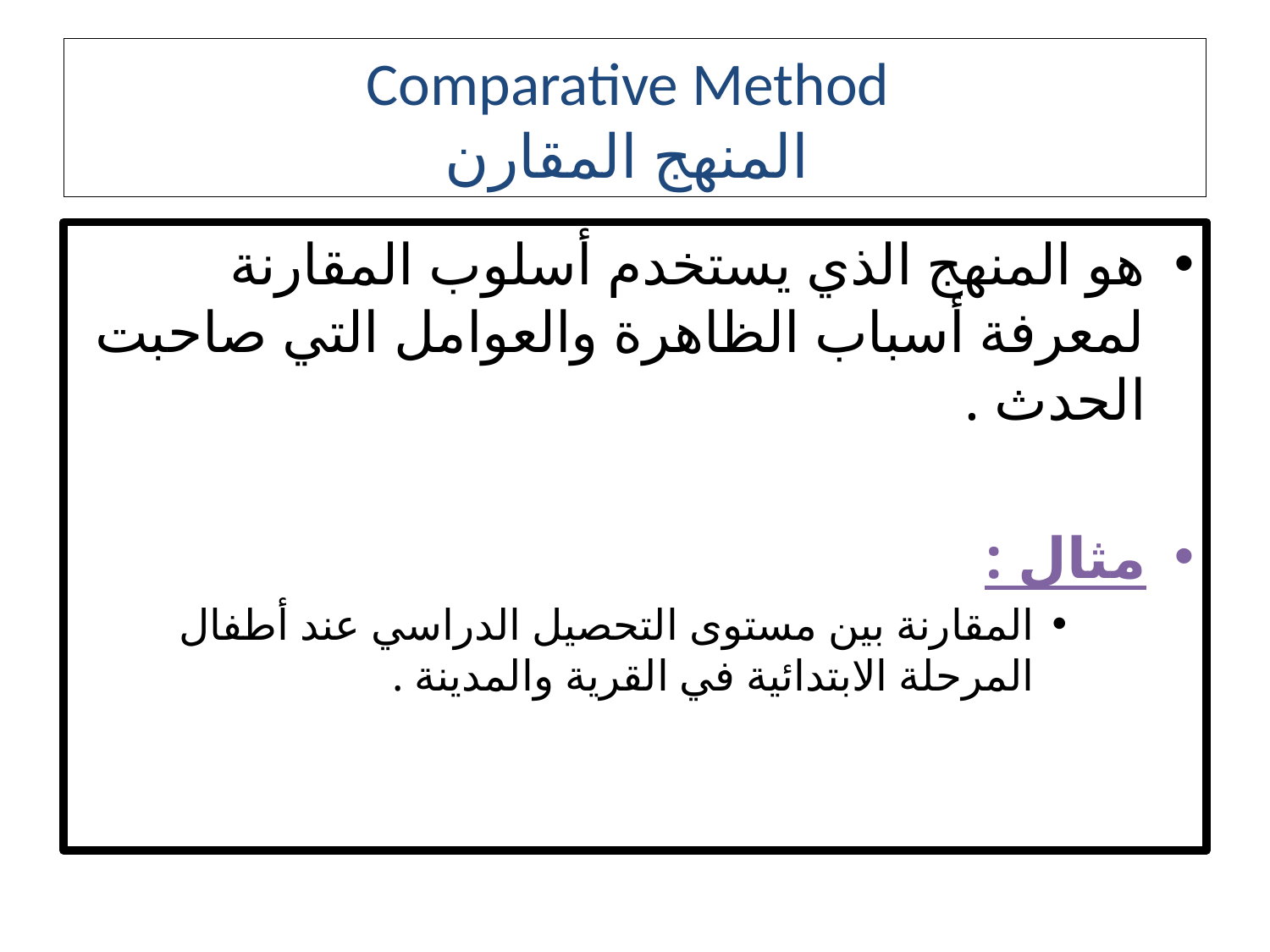

# Comparative Method المنهج المقارن
هو المنهج الذي يستخدم أسلوب المقارنة لمعرفة أسباب الظاهرة والعوامل التي صاحبت الحدث .

مثال :
المقارنة بين مستوى التحصيل الدراسي عند أطفال المرحلة الابتدائية في القرية والمدينة .